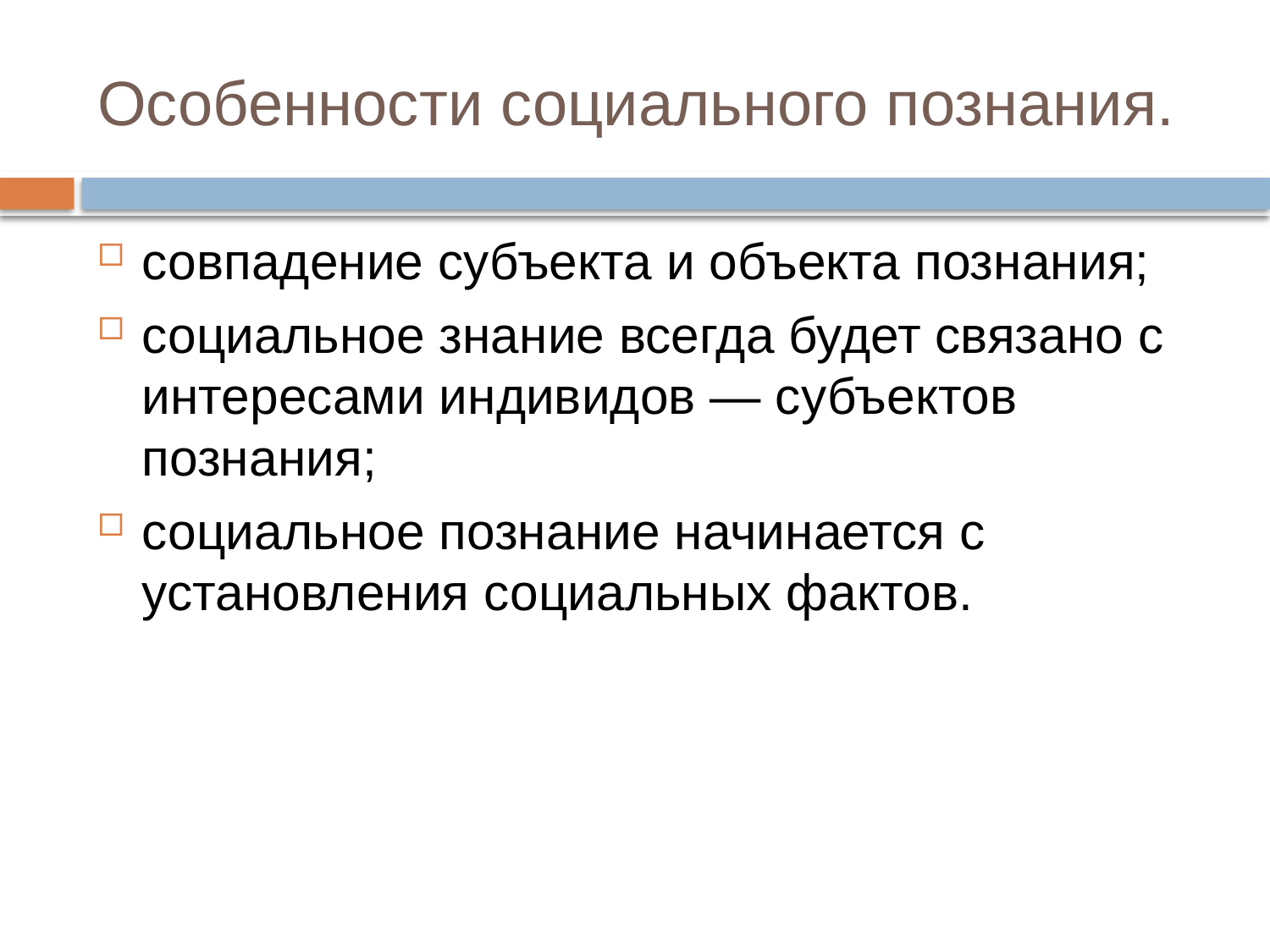

# Особенности социального познания.
совпадение субъекта и объекта познания;
социальное знание всегда будет связано с интересами индивидов — субъектов познания;
социальное познание начинается с установления социальных фактов.